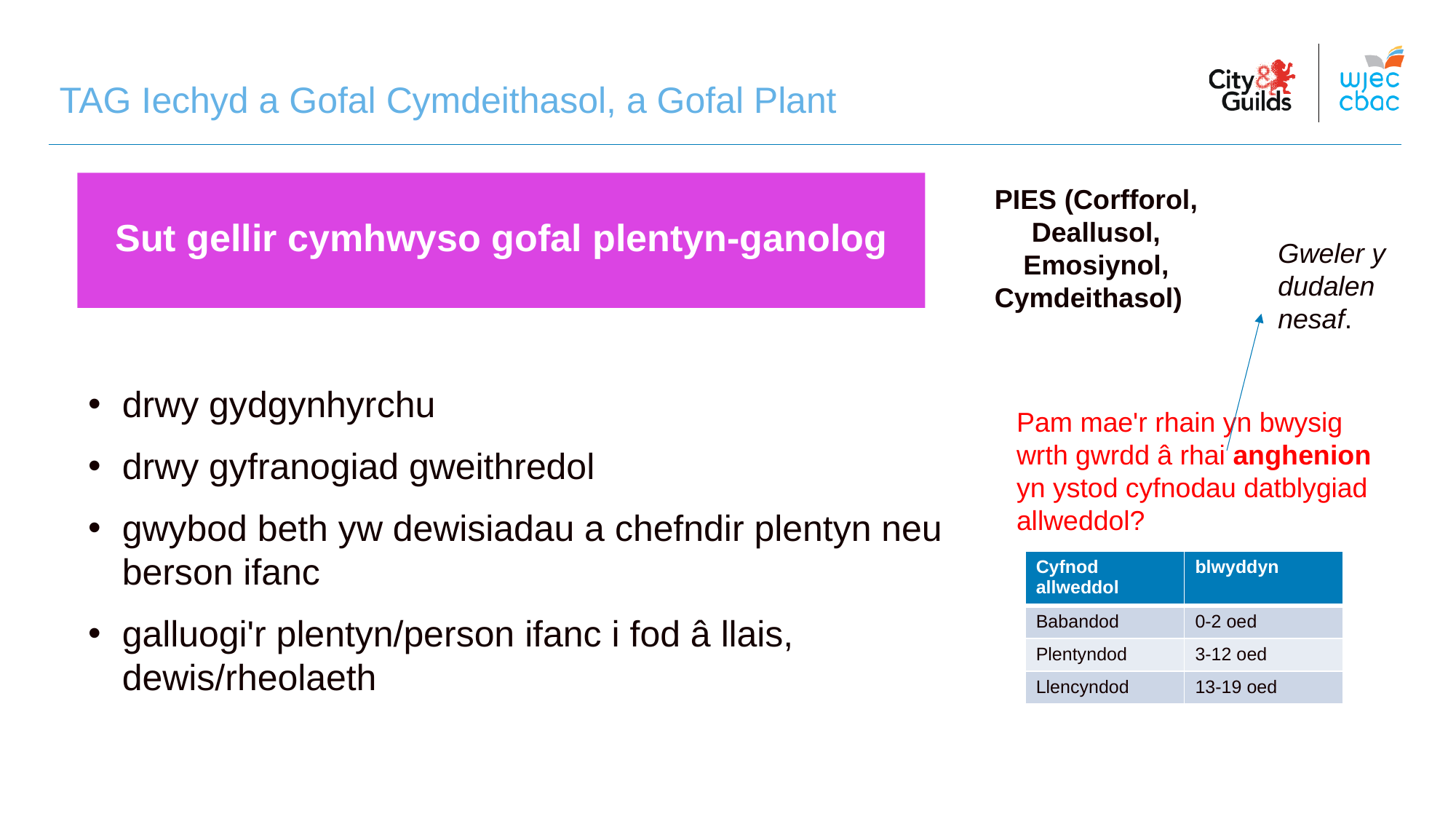

TAG Iechyd a Gofal Cymdeithasol, a Gofal Plant
# Sut gellir cymhwyso gofal plentyn-ganolog
PIES (Corfforol, Deallusol, Emosiynol, Cymdeithasol)
Gweler y dudalen nesaf.
drwy gydgynhyrchu
drwy gyfranogiad gweithredol
gwybod beth yw dewisiadau a chefndir plentyn neu berson ifanc
galluogi'r plentyn/person ifanc i fod â llais, dewis/rheolaeth
Pam mae'r rhain yn bwysig wrth gwrdd â rhai anghenion yn ystod cyfnodau datblygiad allweddol?
| Cyfnod allweddol | blwyddyn |
| --- | --- |
| Babandod | 0-2 oed |
| Plentyndod | 3-12 oed |
| Llencyndod | 13-19 oed |